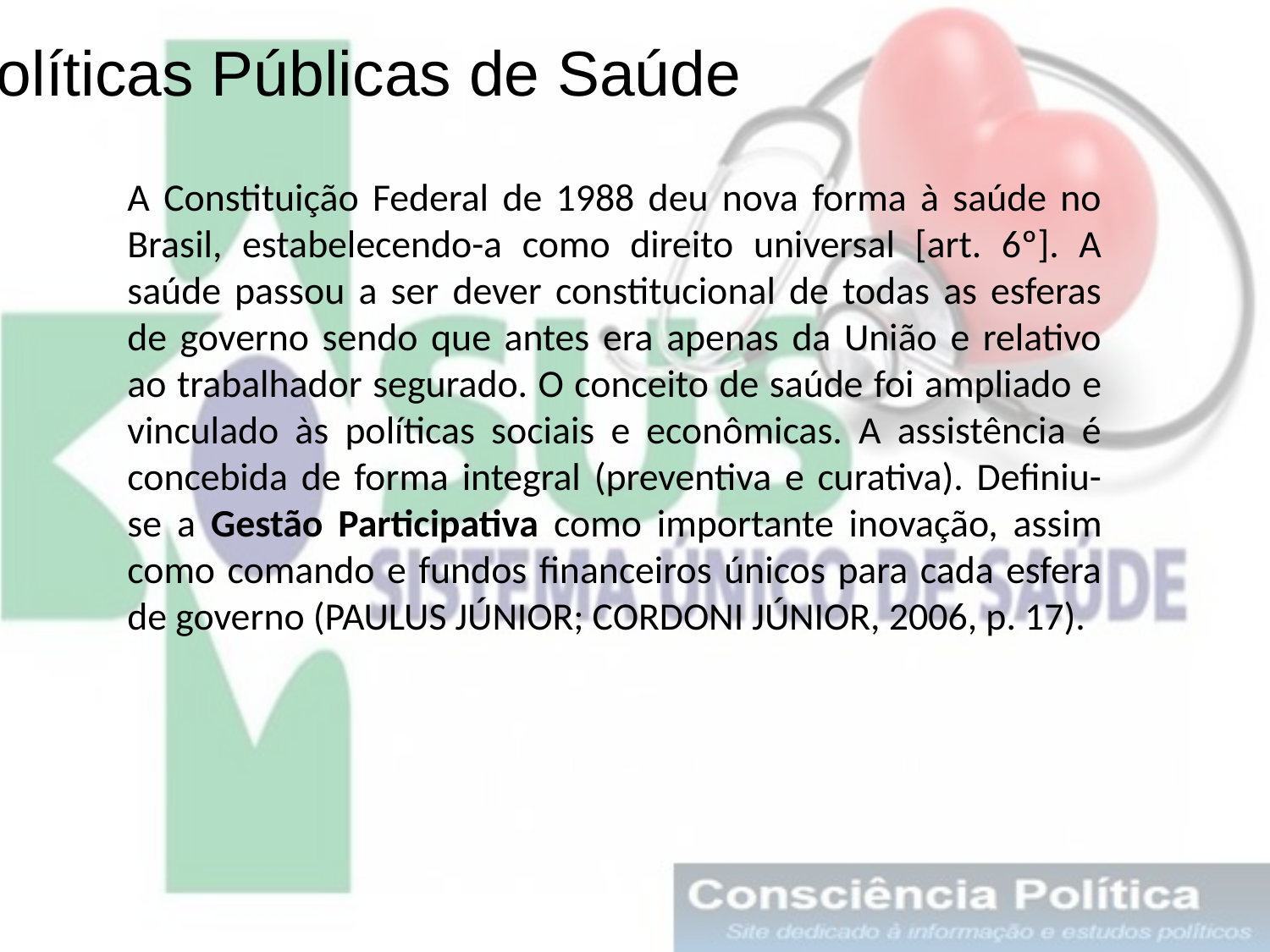

Políticas Públicas de Saúde
A Constituição Federal de 1988 deu nova forma à saúde no Brasil, estabelecendo-a como direito universal [art. 6º]. A saúde passou a ser dever constitucional de todas as esferas de governo sendo que antes era apenas da União e relativo ao trabalhador segurado. O conceito de saúde foi ampliado e vinculado às políticas sociais e econômicas. A assistência é concebida de forma integral (preventiva e curativa). Definiu-se a Gestão Participativa como importante inovação, assim como comando e fundos financeiros únicos para cada esfera de governo (PAULUS JÚNIOR; CORDONI JÚNIOR, 2006, p. 17).